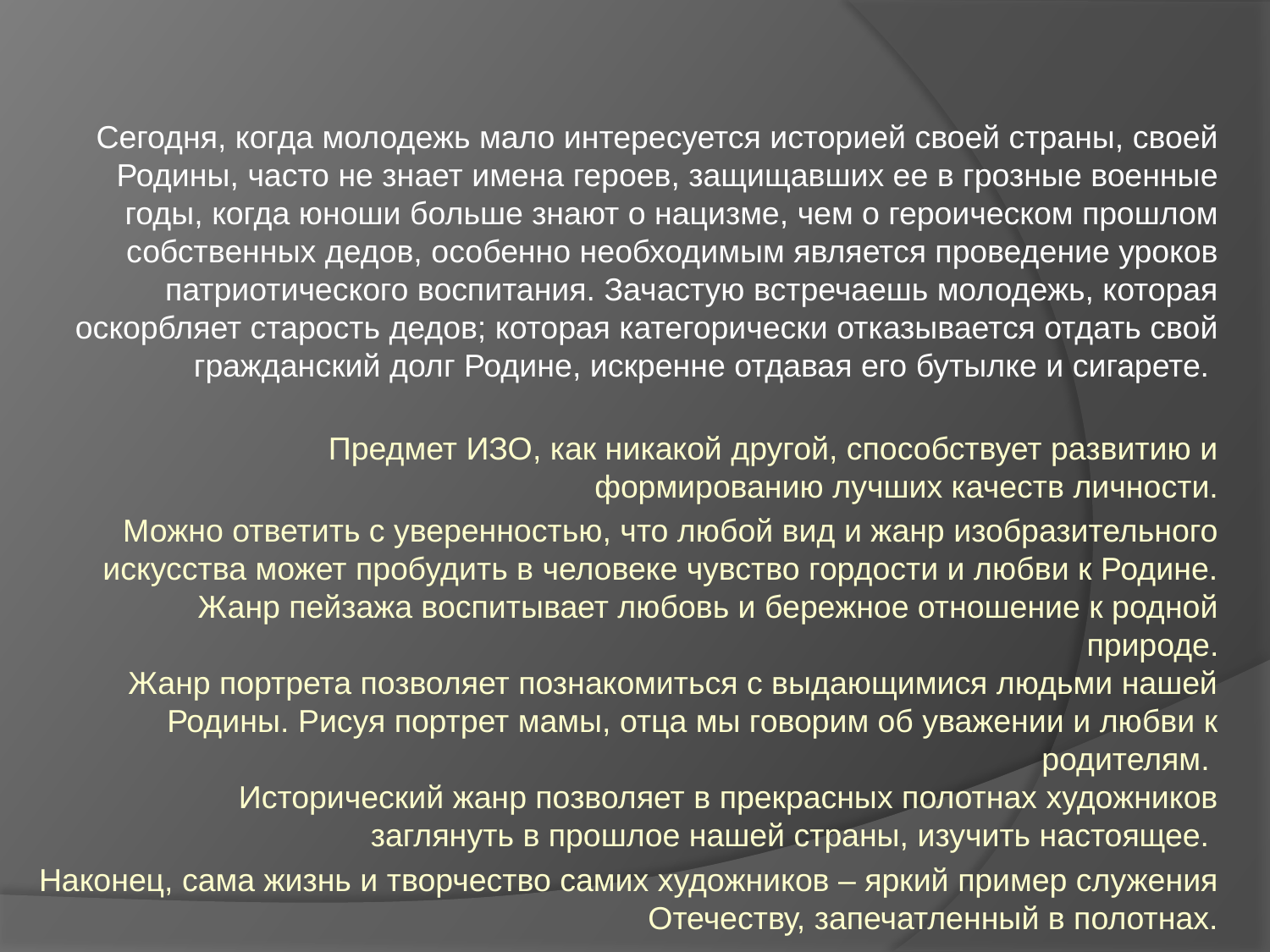

Сегодня, когда молодежь мало интересуется историей своей страны, своей Родины, часто не знает имена героев, защищавших ее в грозные военные годы, когда юноши больше знают о нацизме, чем о героическом прошлом собственных дедов, особенно необходимым является проведение уроков патриотического воспитания. Зачастую встречаешь молодежь, которая оскорбляет старость дедов; которая категорически отказывается отдать свой гражданский долг Родине, искренне отдавая его бутылке и сигарете.
       Предмет ИЗО, как никакой другой, способствует развитию и формированию лучших качеств личности.
 Можно ответить с уверенностью, что любой вид и жанр изобразительного искусства может пробудить в человеке чувство гордости и любви к Родине.
      Жанр пейзажа воспитывает любовь и бережное отношение к родной природе.
      Жанр портрета позволяет познакомиться с выдающимися людьми нашей Родины. Рисуя портрет мамы, отца мы говорим об уважении и любви к родителям.
      Исторический жанр позволяет в прекрасных полотнах художников заглянуть в прошлое нашей страны, изучить настоящее.
Наконец, сама жизнь и творчество самих художников – яркий пример служения Отечеству, запечатленный в полотнах.